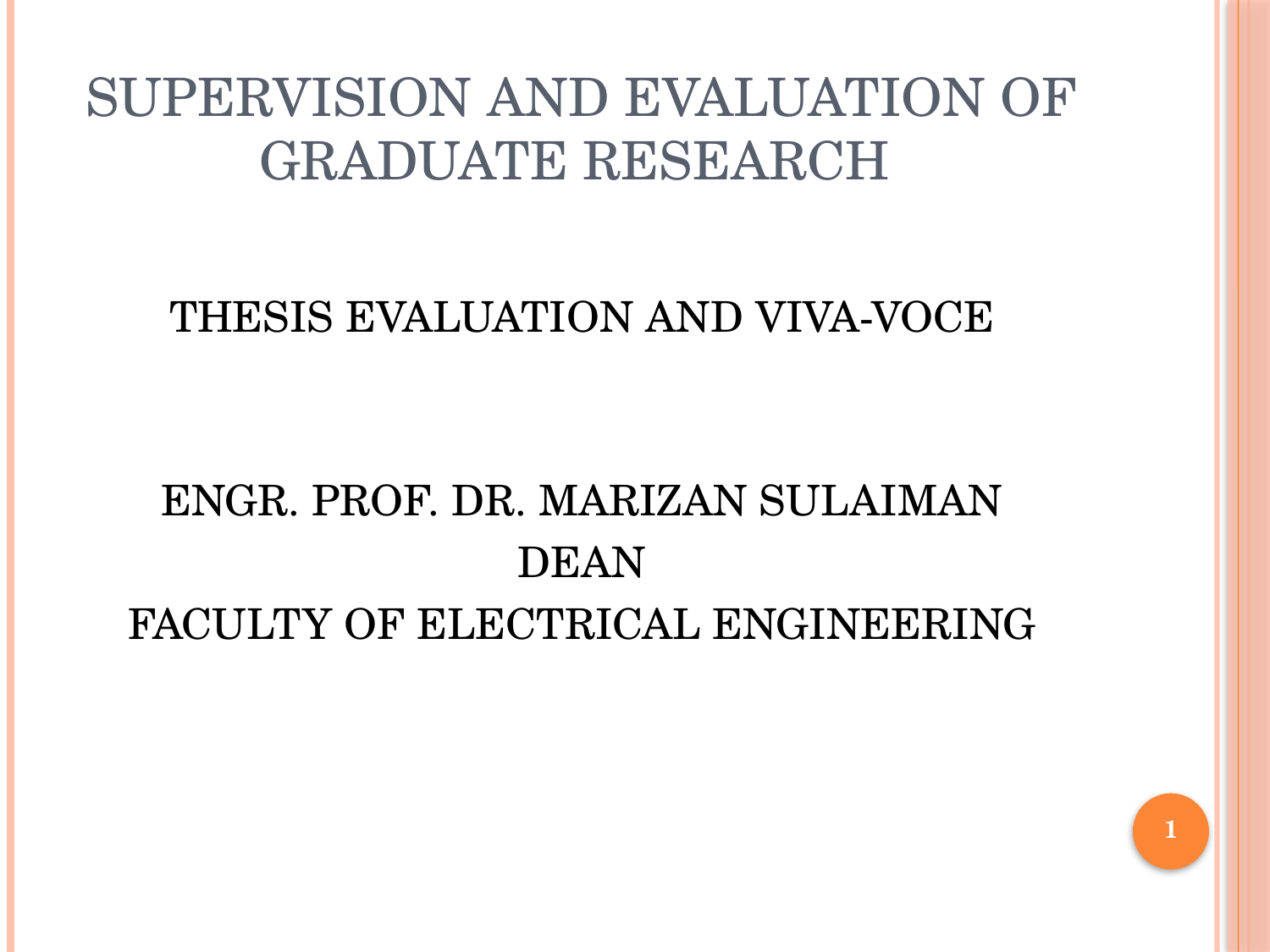

# SUPERVISION AND EVALUATION OF GRADUATE RESEARCH

THESIS EVALUATION AND VIVA-VOCE

ENGR. PROF. DR. MARIZAN SULAIMAN
DEAN
FACULTY OF ELECTRICAL ENGINEERING
1